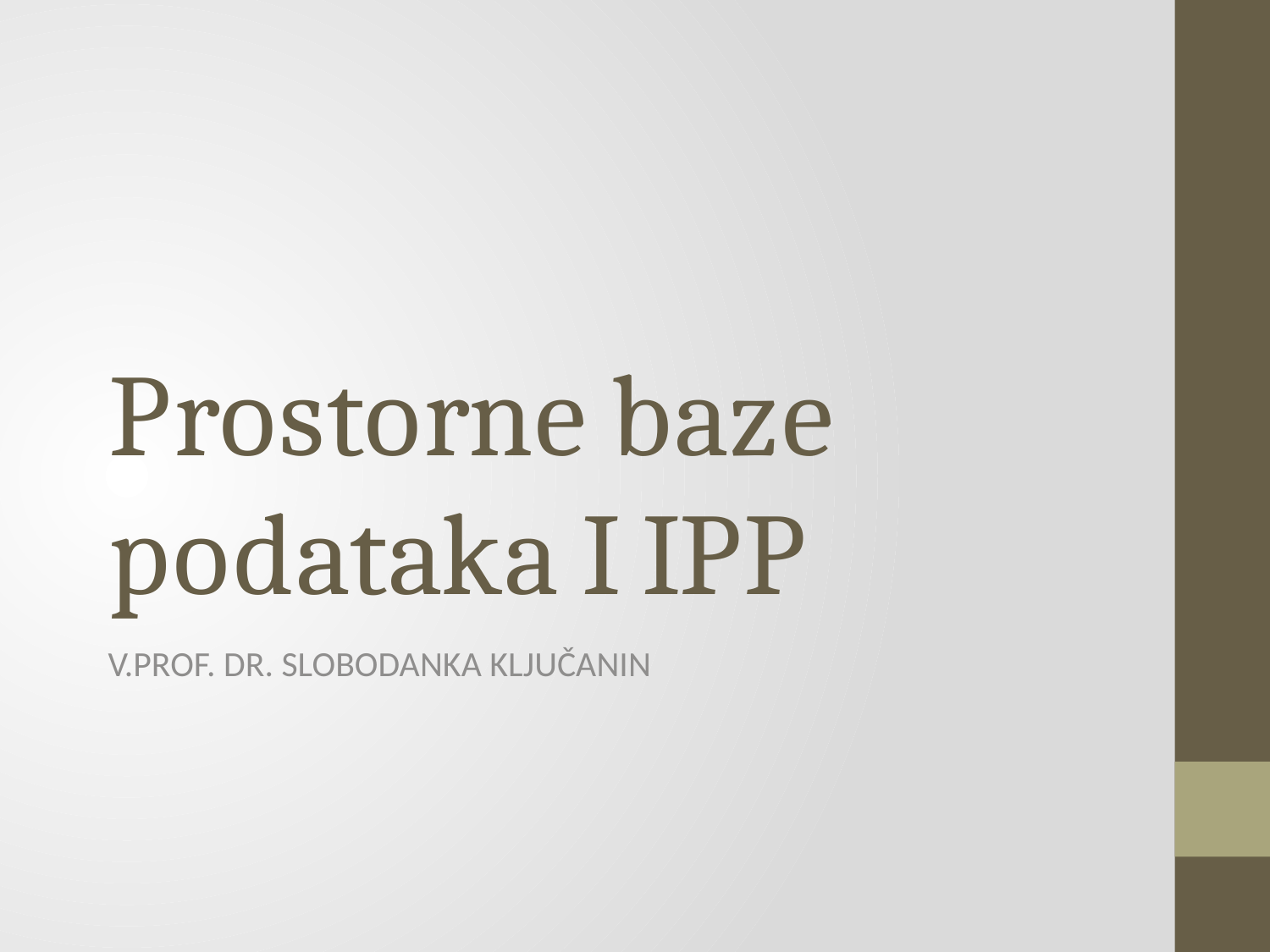

# Prostorne baze podataka I IPP
V.PROF. DR. SLOBODANKA KLJUČANIN